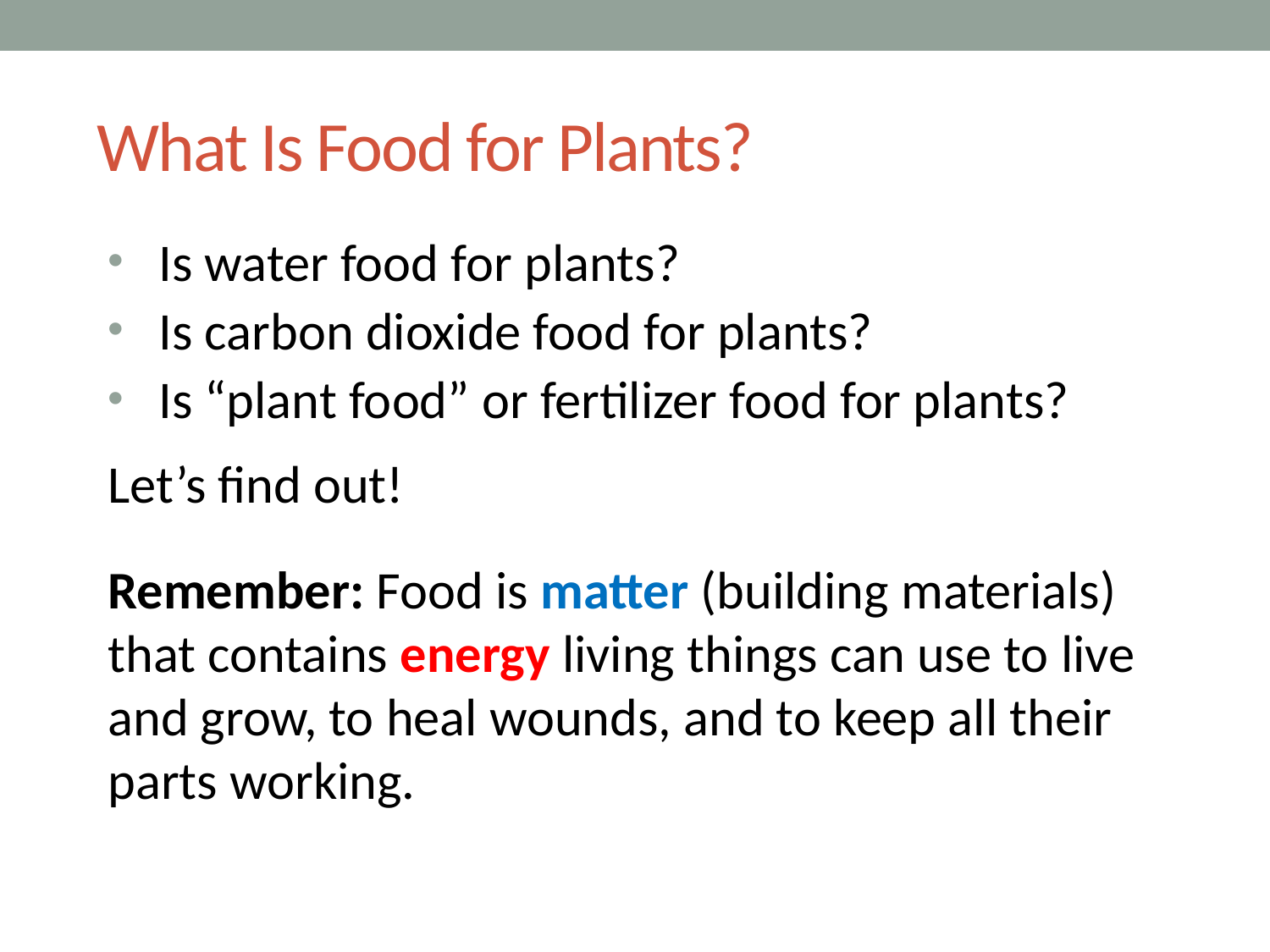

# What Is Food for Plants?
Is water food for plants?
Is carbon dioxide food for plants?
Is “plant food” or fertilizer food for plants?
Let’s find out!
Remember: Food is matter (building materials) that contains energy living things can use to live and grow, to heal wounds, and to keep all their parts working.